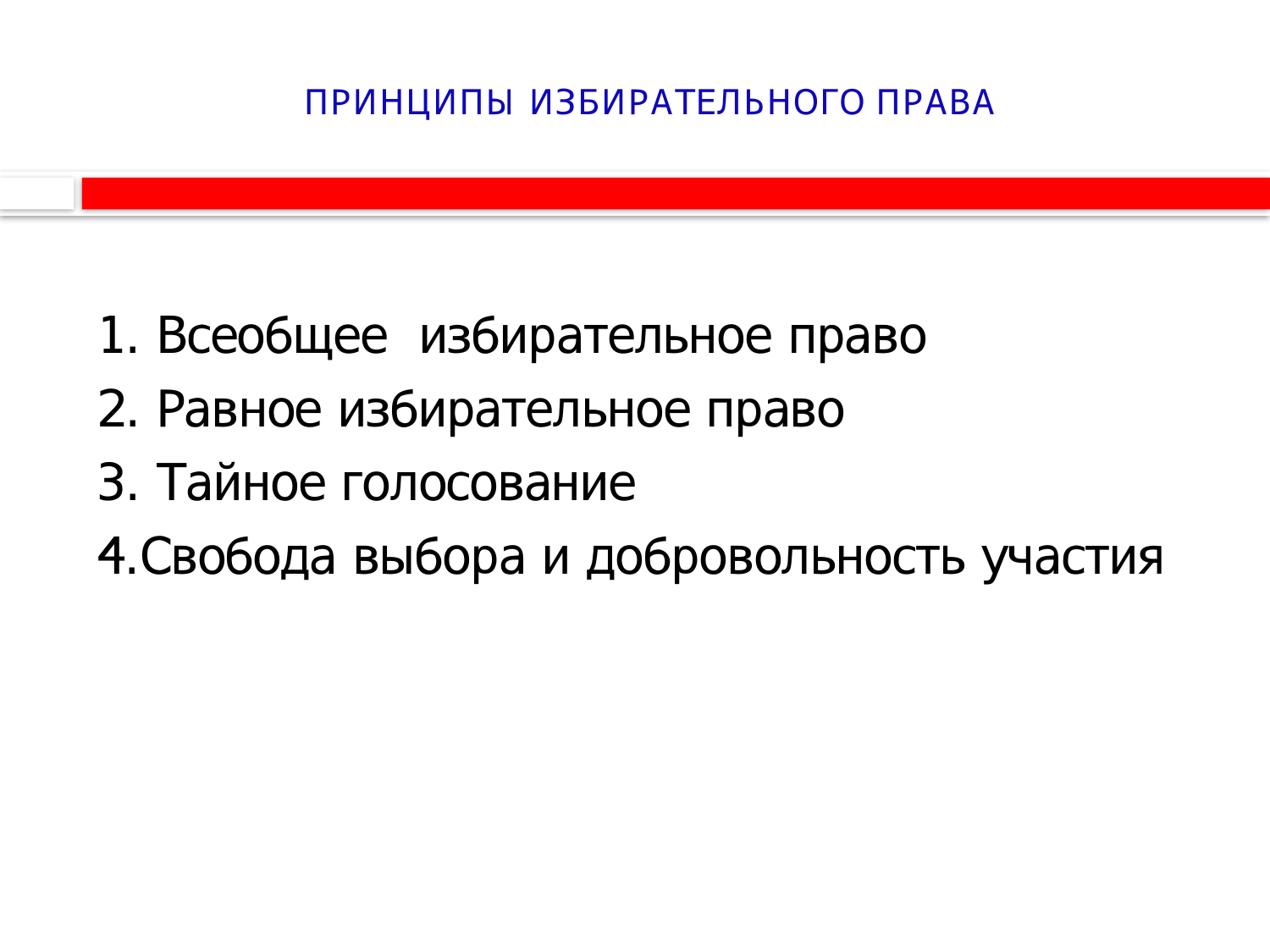

# ПРИНЦИПЫ ИЗБИРАТЕЛЬНОГО ПРАВА

1. Всеобщее  избирательное право
2. Равное избирательное право
3. Тайное голосование
4.Свобода выбора и добровольность участия